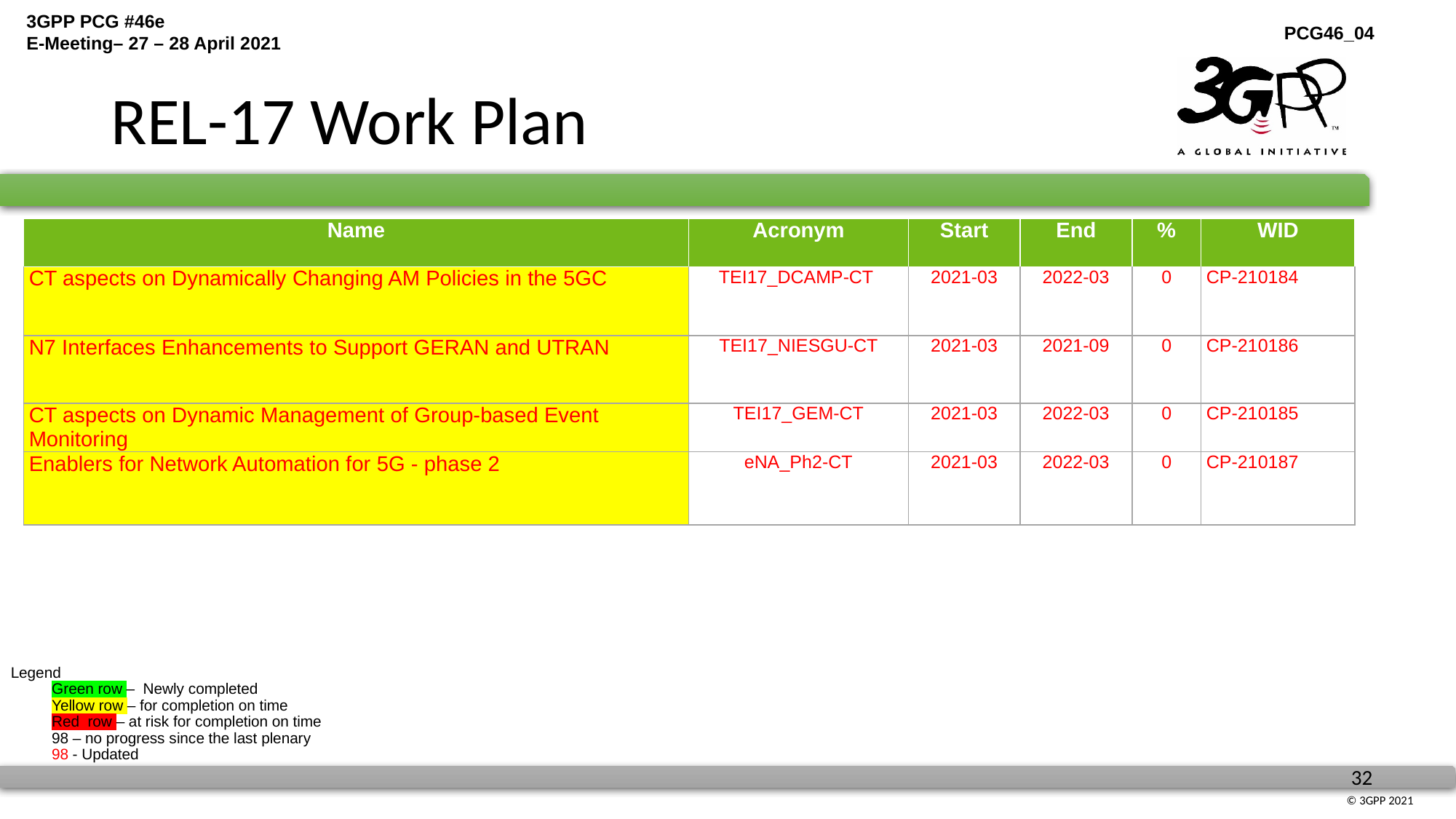

# REL-17 Work Plan
| Name | Acronym | Start | End | % | WID |
| --- | --- | --- | --- | --- | --- |
| CT aspects on Dynamically Changing AM Policies in the 5GC | TEI17\_DCAMP-CT | 2021-03 | 2022-03 | 0 | CP-210184 |
| N7 Interfaces Enhancements to Support GERAN and UTRAN | TEI17\_NIESGU-CT | 2021-03 | 2021-09 | 0 | CP-210186 |
| CT aspects on Dynamic Management of Group-based Event Monitoring | TEI17\_GEM-CT | 2021-03 | 2022-03 | 0 | CP-210185 |
| Enablers for Network Automation for 5G - phase 2 | eNA\_Ph2-CT | 2021-03 | 2022-03 | 0 | CP-210187 |
Legend
Green row –  Newly completed
	Yellow row – for completion on time
Red  row – at risk for completion on time
	98 – no progress since the last plenary
	98 - Updated